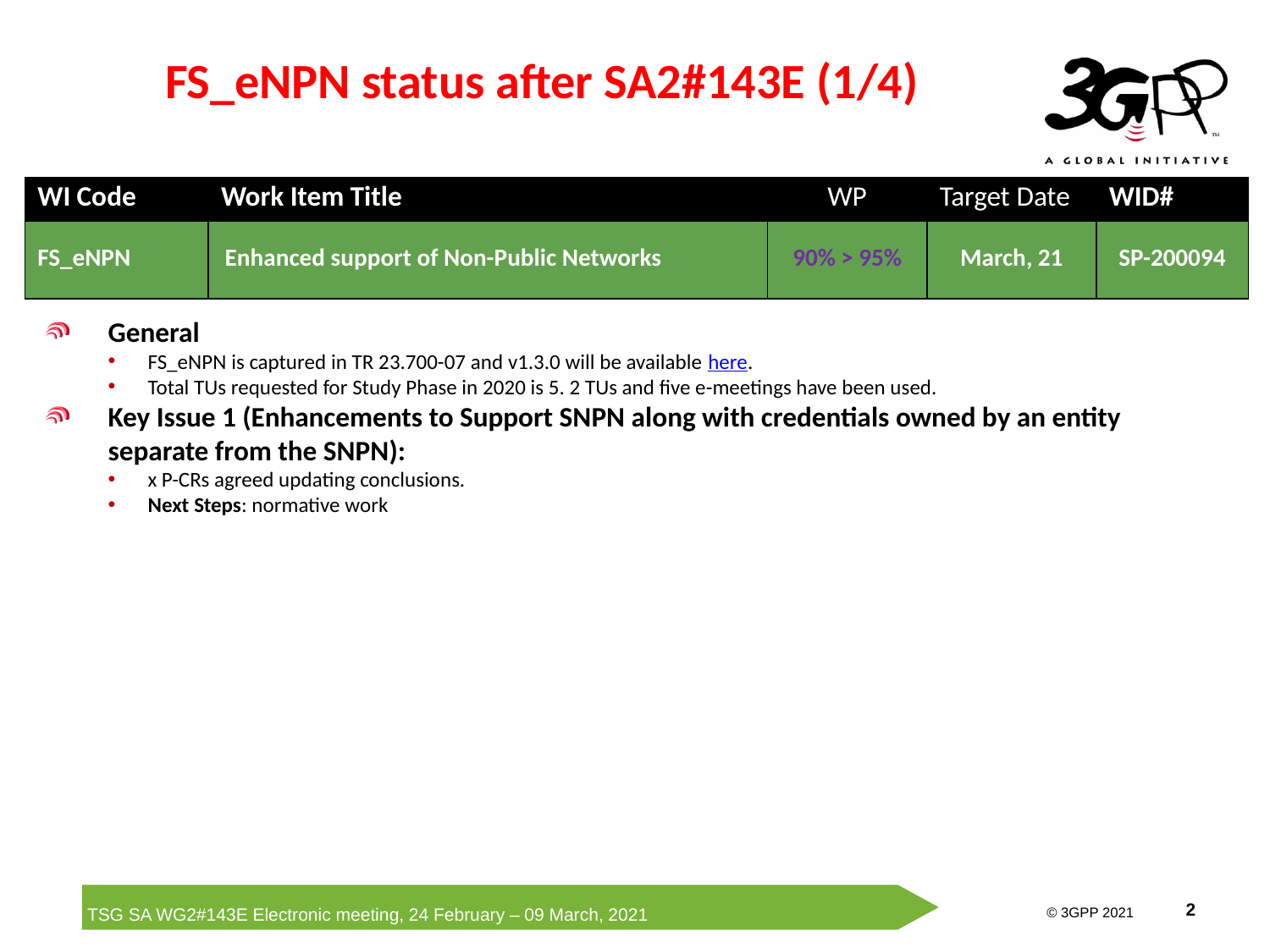

# FS_eNPN status after SA2#143E (1/4)
| WI Code | Work Item Title | WP | Target Date | WID# |
| --- | --- | --- | --- | --- |
| FS\_eNPN | Enhanced support of Non-Public Networks | 90% > 95% | March, 21 | SP-200094 |
General
FS_eNPN is captured in TR 23.700-07 and v1.3.0 will be available here.
Total TUs requested for Study Phase in 2020 is 5. 2 TUs and five e-meetings have been used.
Key Issue 1 (Enhancements to Support SNPN along with credentials owned by an entity separate from the SNPN):
x P-CRs agreed updating conclusions.
Next Steps: normative work